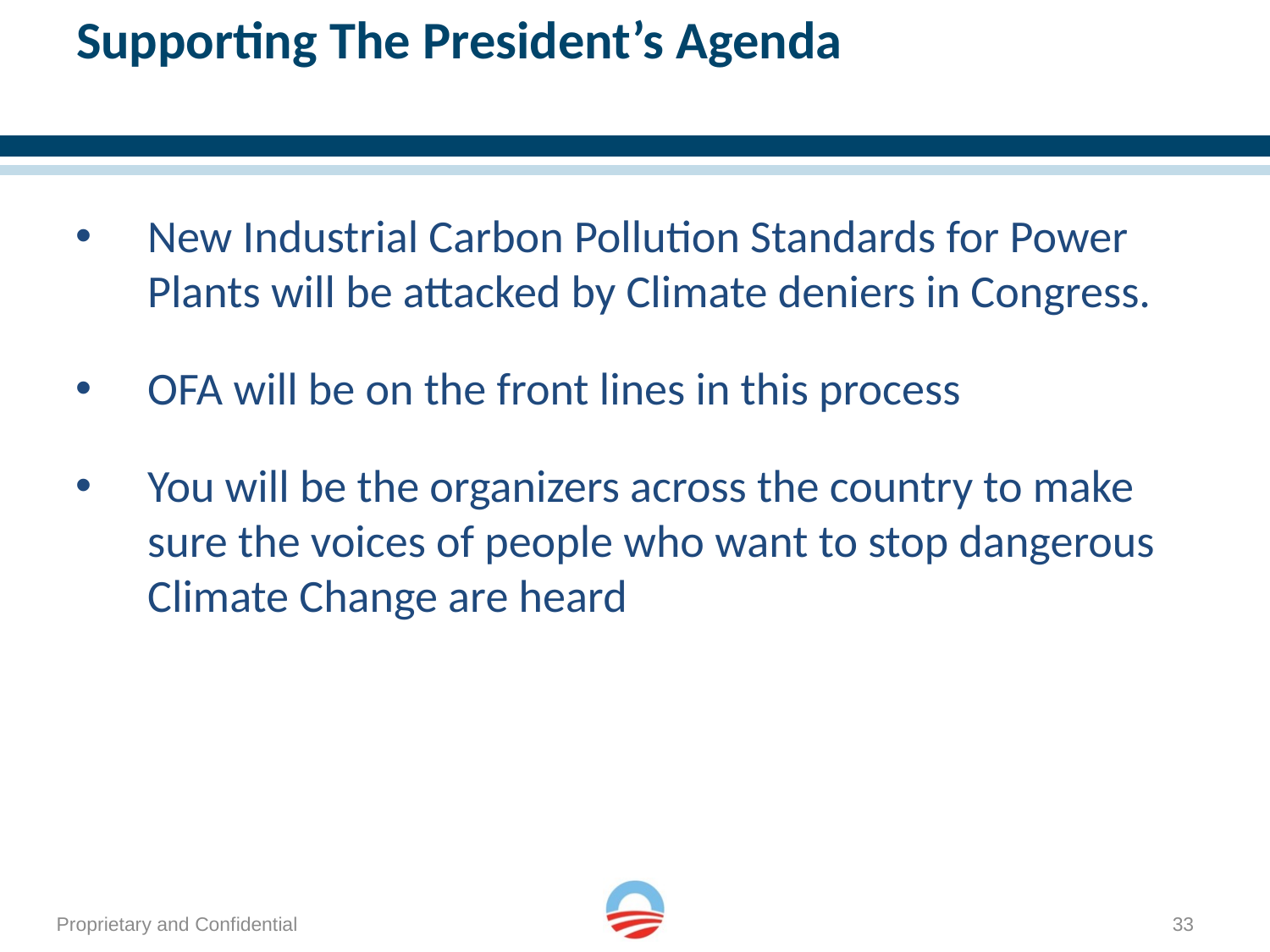

Supporting The President’s Agenda
New Industrial Carbon Pollution Standards for Power Plants will be attacked by Climate deniers in Congress.
OFA will be on the front lines in this process
You will be the organizers across the country to make sure the voices of people who want to stop dangerous Climate Change are heard
33